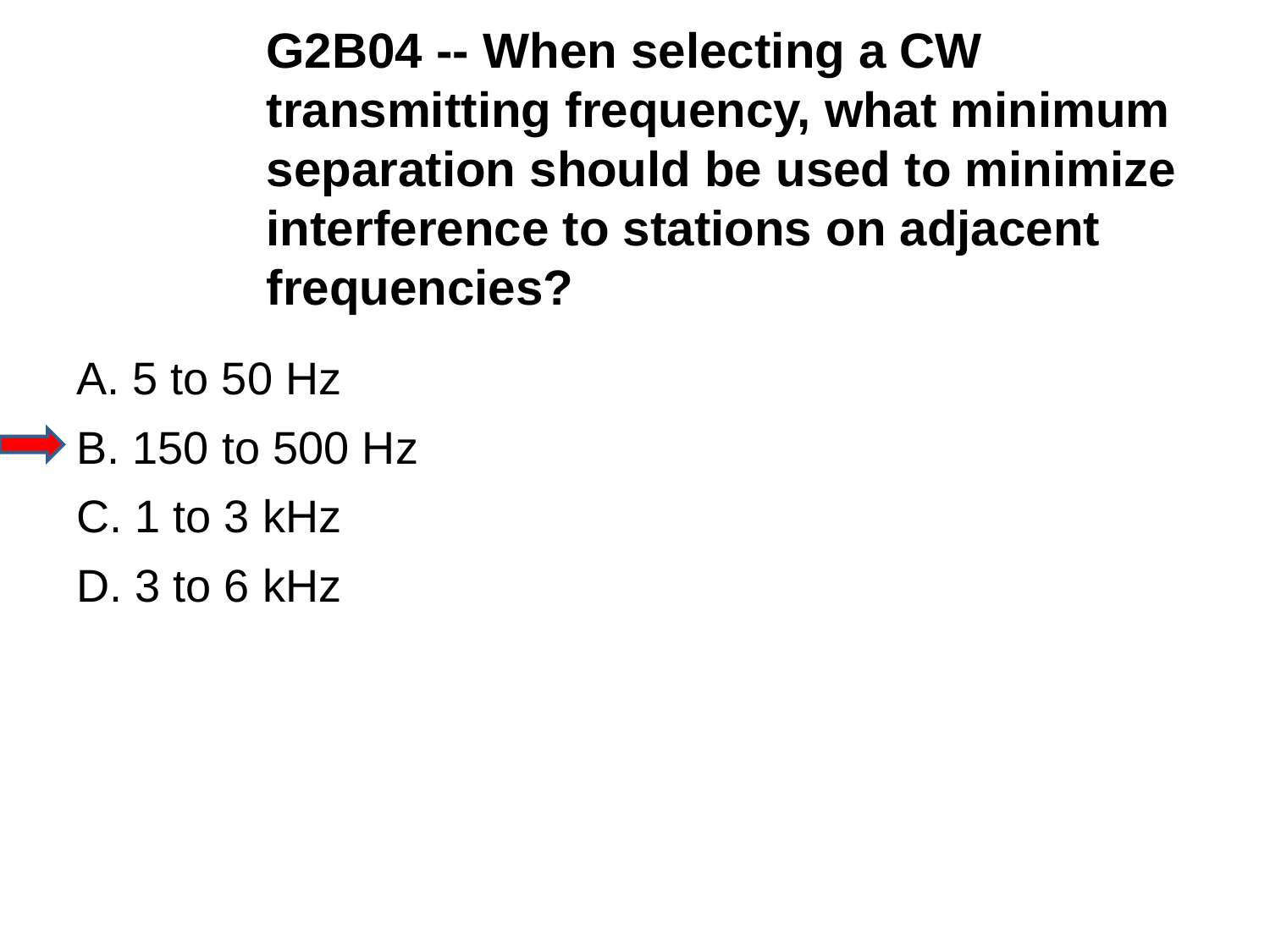

G2B04 -- When selecting a CW transmitting frequency, what minimum separation should be used to minimize interference to stations on adjacent frequencies?
A. 5 to 50 Hz
B. 150 to 500 Hz
C. 1 to 3 kHz
D. 3 to 6 kHz